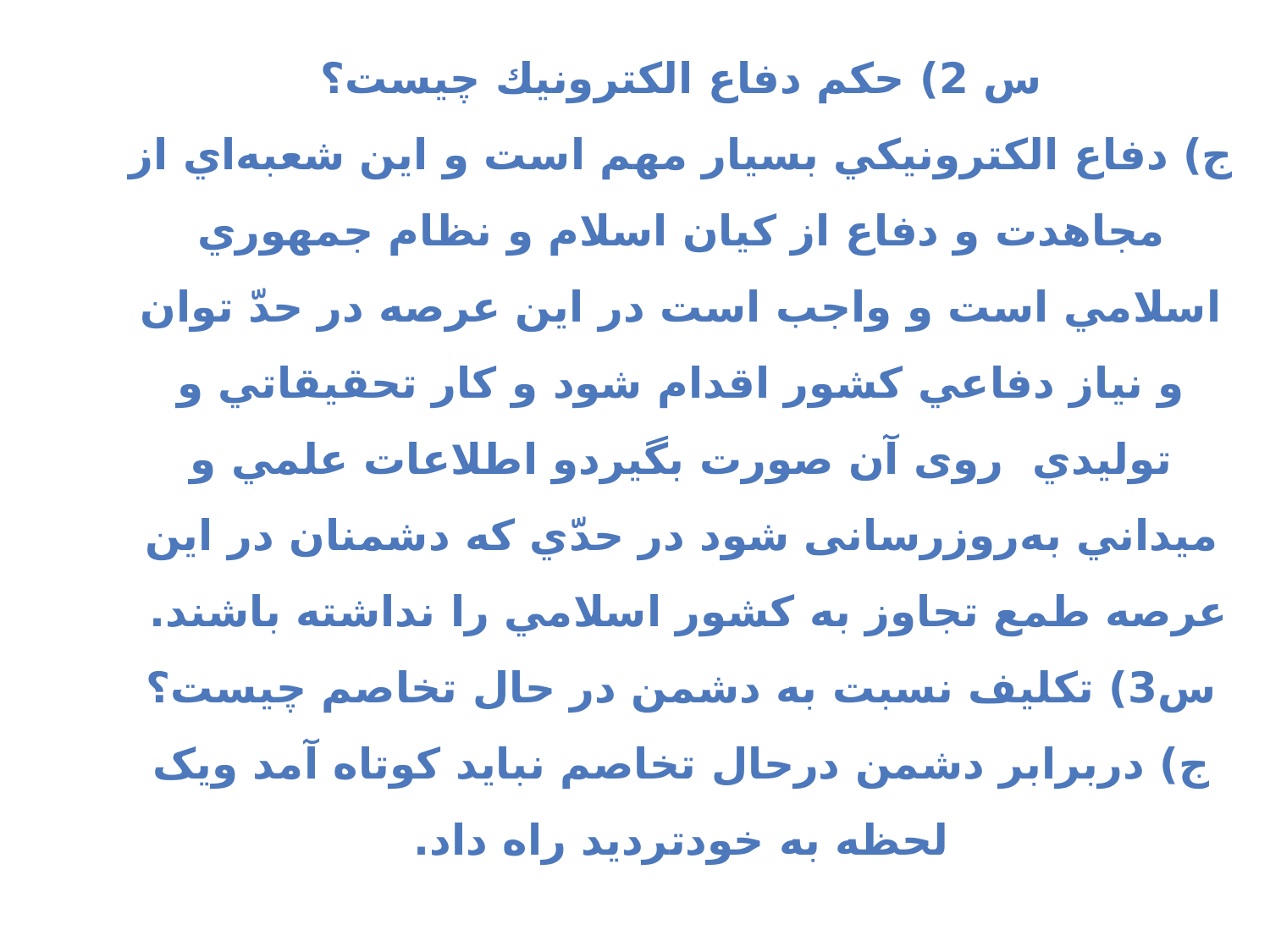

# س 2) حکم دفاع الكترونيك چیست؟ ج) دفاع الكترونيكي بسيار مهم است و اين شعبه‌اي از مجاهدت و دفاع از كيان اسلام و نظام جمهوري اسلامي است و واجب است در اين عرصه در حدّ توان و نياز دفاعي كشور اقدام شود و كار تحقيقاتي و توليدي  روی آن صورت بگیردو اطلاعات علمي و ميداني به‌روزرسانی شود در حدّي كه دشمنان در اين عرصه طمع تجاوز به كشور اسلامي را نداشته باشند. س3) تکلیف نسبت به دشمن در حال تخاصم چیست؟ ج) دربرابر دشمن درحال تخاصم نباید کوتاه آمد ویک لحظه به خودتردید راه داد.